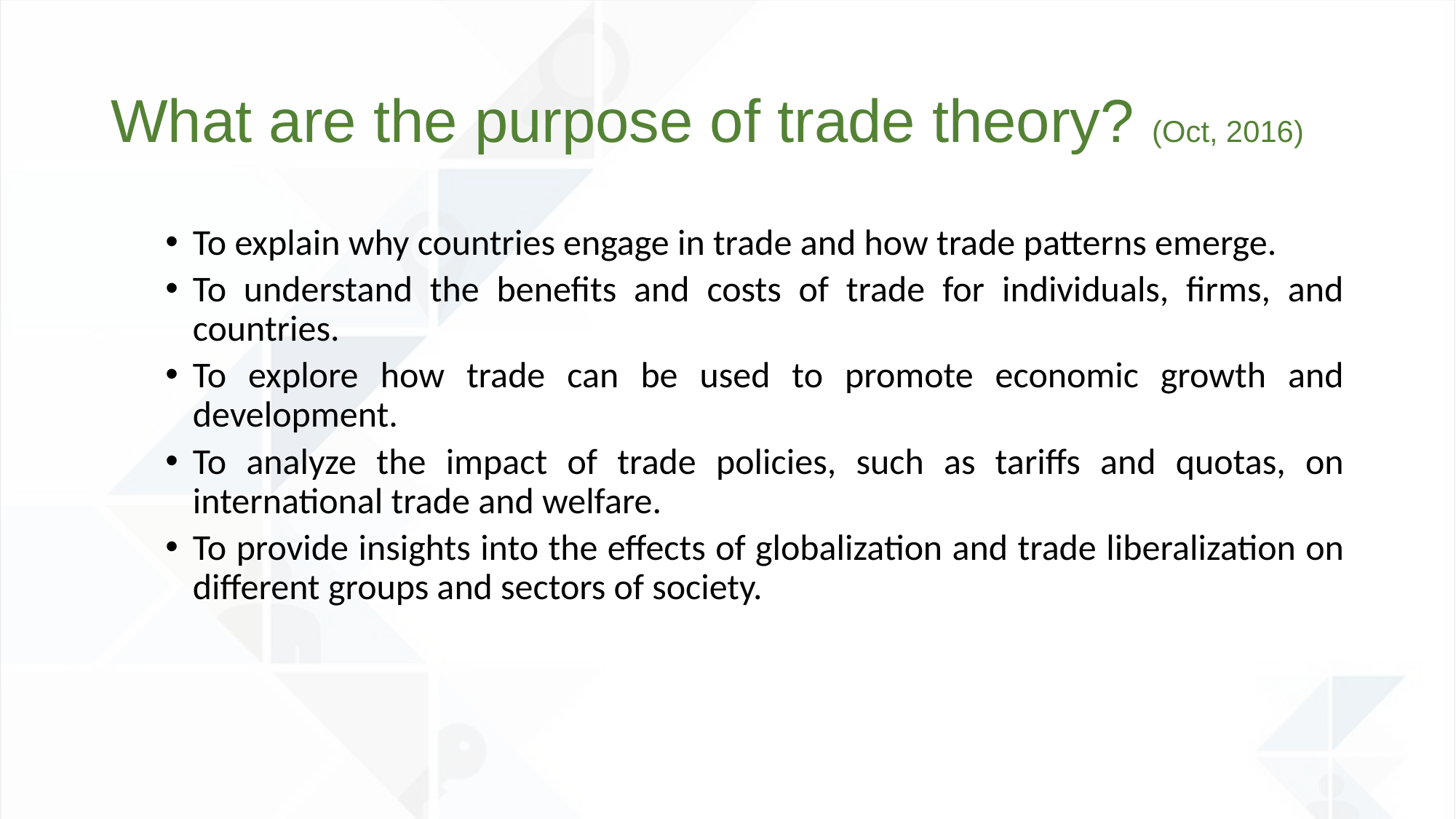

# What are the purpose of trade theory? (Oct, 2016)
To explain why countries engage in trade and how trade patterns emerge.
To understand the benefits and costs of trade for individuals, firms, and countries.
To explore how trade can be used to promote economic growth and development.
To analyze the impact of trade policies, such as tariffs and quotas, on international trade and welfare.
To provide insights into the effects of globalization and trade liberalization on different groups and sectors of society.